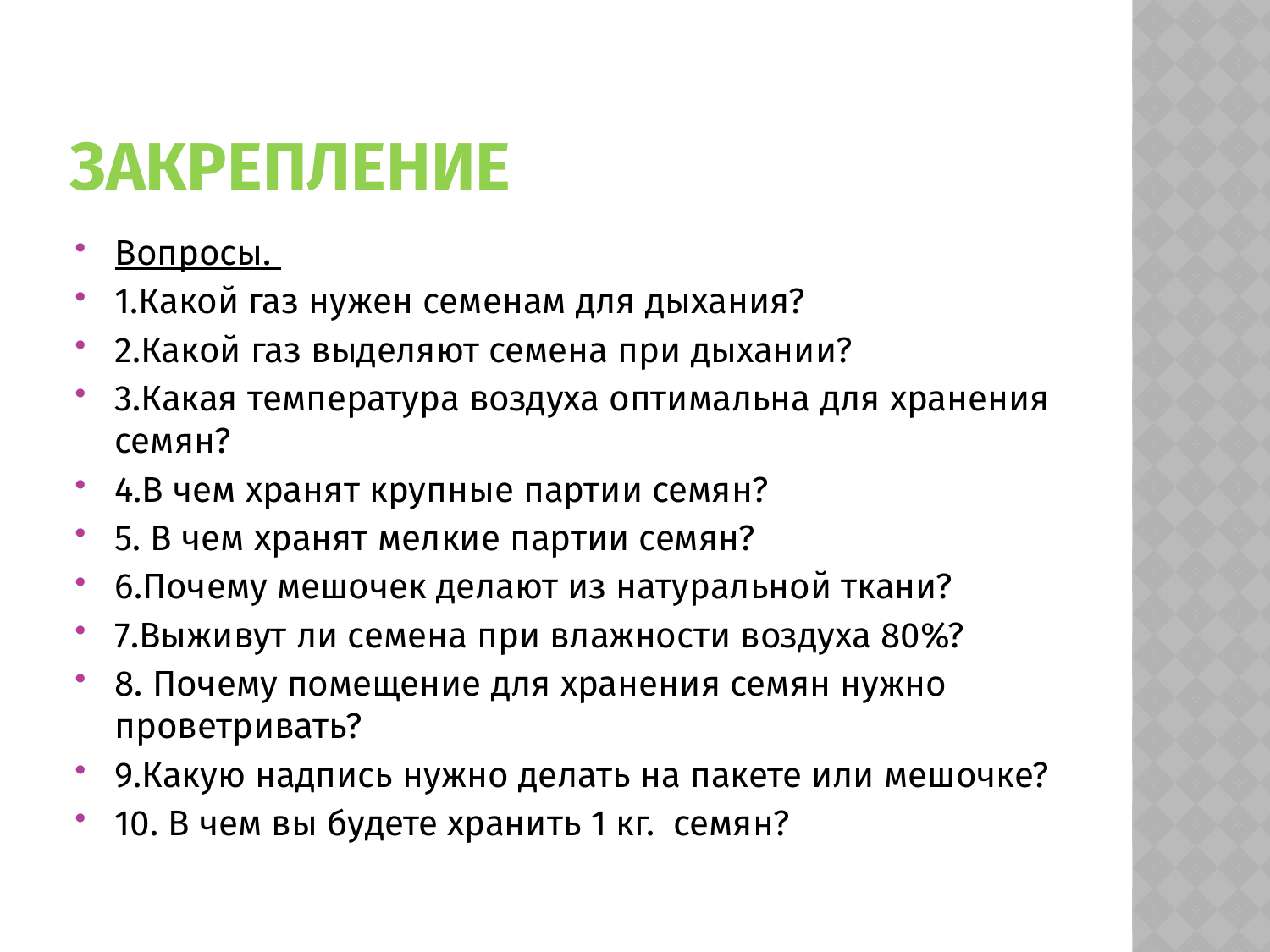

# Закрепление
Вопросы.
1.Какой газ нужен семенам для дыхания?
2.Какой газ выделяют семена при дыхании?
3.Какая температура воздуха оптимальна для хранения семян?
4.В чем хранят крупные партии семян?
5. В чем хранят мелкие партии семян?
6.Почему мешочек делают из натуральной ткани?
7.Выживут ли семена при влажности воздуха 80%?
8. Почему помещение для хранения семян нужно проветривать?
9.Какую надпись нужно делать на пакете или мешочке?
10. В чем вы будете хранить 1 кг.  семян?